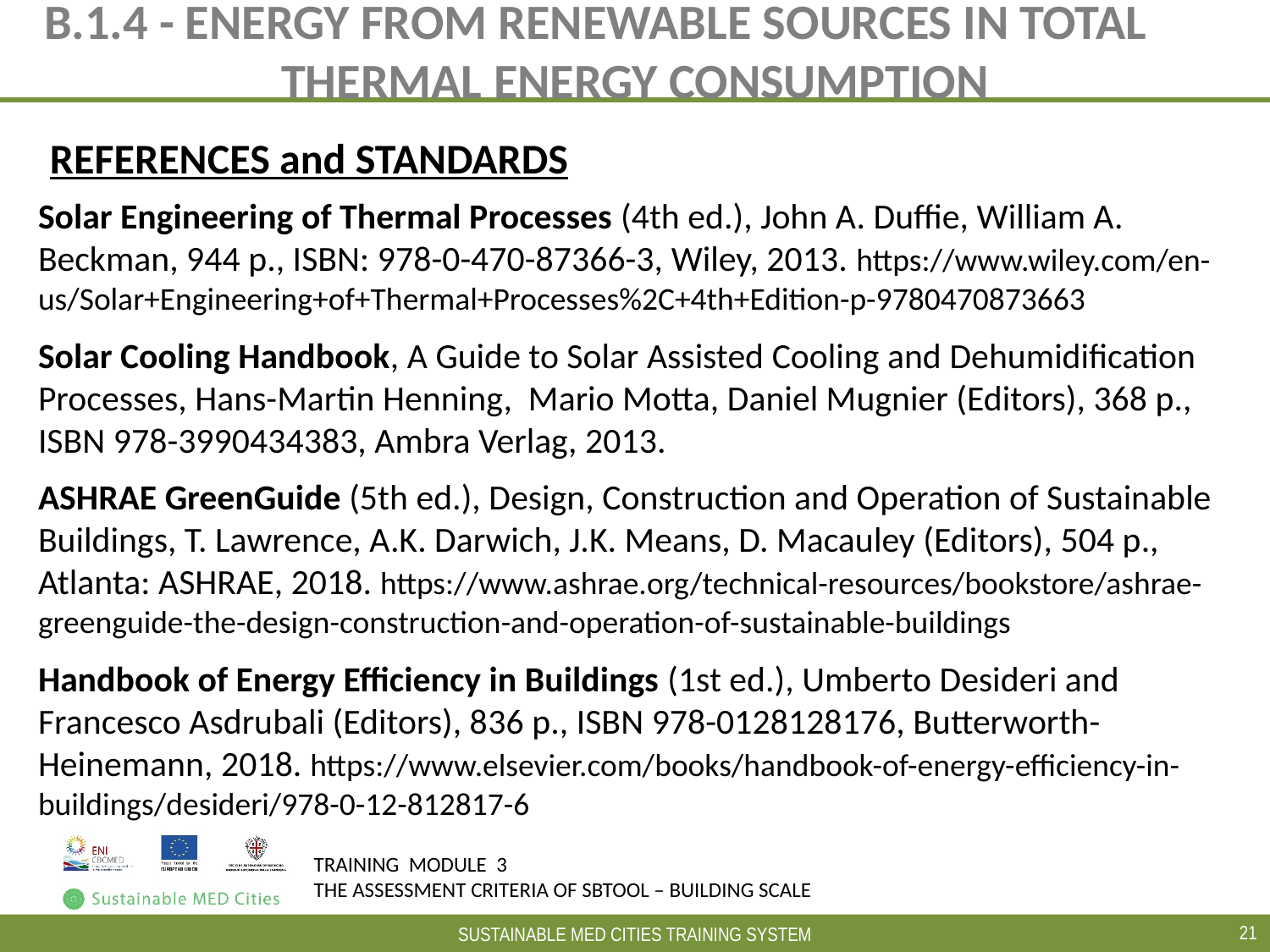

# B.1.4 - ENERGY FROM RENEWABLE SOURCES IN TOTAL        THERMAL ENERGY CONSUMPTION
REFERENCES and STANDARDS
Solar Engineering of Thermal Processes (4th ed.), John A. Duffie, William A. Beckman, 944 p., ISBN: 978-0-470-87366-3, Wiley, 2013. https://www.wiley.com/en-us/Solar+Engineering+of+Thermal+Processes%2C+4th+Edition-p-9780470873663

Solar Cooling Handbook, A Guide to Solar Assisted Cooling and Dehumidification Processes, Hans-Martin Henning,  Mario Motta, Daniel Mugnier (Editors), 368 p., ISBN 978-3990434383, Ambra Verlag, 2013.
ASHRAE GreenGuide (5th ed.), Design, Construction and Operation of Sustainable Buildings, T. Lawrence, A.K. Darwich, J.K. Means, D. Macauley (Editors), 504 p., Atlanta: ASHRAE, 2018. https://www.ashrae.org/technical-resources/bookstore/ashrae-greenguide-the-design-construction-and-operation-of-sustainable-buildings

Handbook of Energy Efficiency in Buildings (1st ed.), Umberto Desideri and Francesco Asdrubali (Editors), 836 p., ISBN 978-0128128176, Butterworth-Heinemann, 2018. https://www.elsevier.com/books/handbook-of-energy-efficiency-in-buildings/desideri/978-0-12-812817-6
21